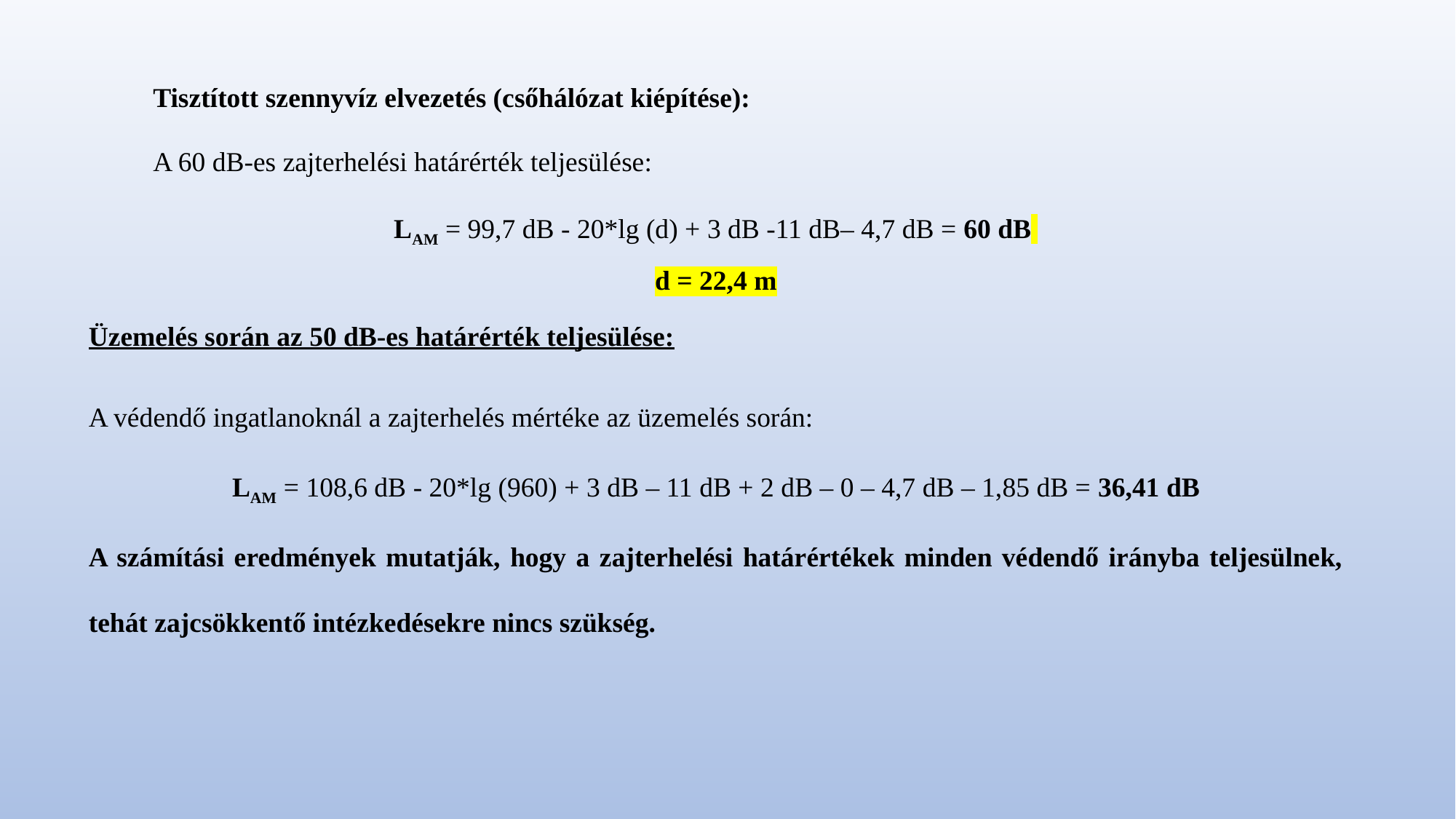

Tisztított szennyvíz elvezetés (csőhálózat kiépítése):
A 60 dB-es zajterhelési határérték teljesülése:
LAM = 99,7 dB - 20*lg (d) + 3 dB -11 dB– 4,7 dB = 60 dB
d = 22,4 m
Üzemelés során az 50 dB-es határérték teljesülése:
A védendő ingatlanoknál a zajterhelés mértéke az üzemelés során:
LAM = 108,6 dB - 20*lg (960) + 3 dB – 11 dB + 2 dB – 0 – 4,7 dB – 1,85 dB = 36,41 dB
A számítási eredmények mutatják, hogy a zajterhelési határértékek minden védendő irányba teljesülnek, tehát zajcsökkentő intézkedésekre nincs szükség.